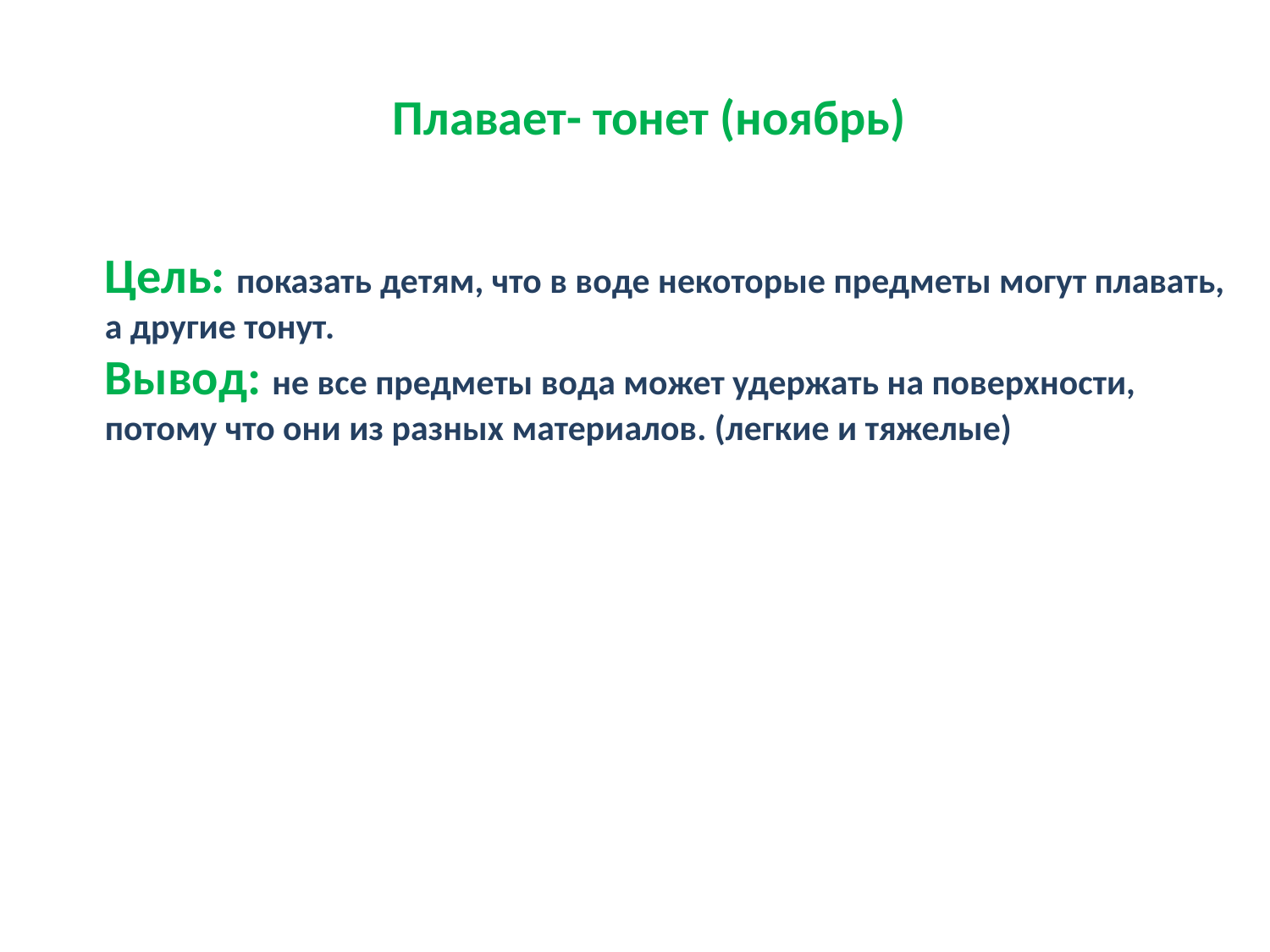

Плавает- тонет (ноябрь)
Цель: показать детям, что в воде некоторые предметы могут плавать,
а другие тонут.
Вывод: не все предметы вода может удержать на поверхности,
потому что они из разных материалов. (легкие и тяжелые)